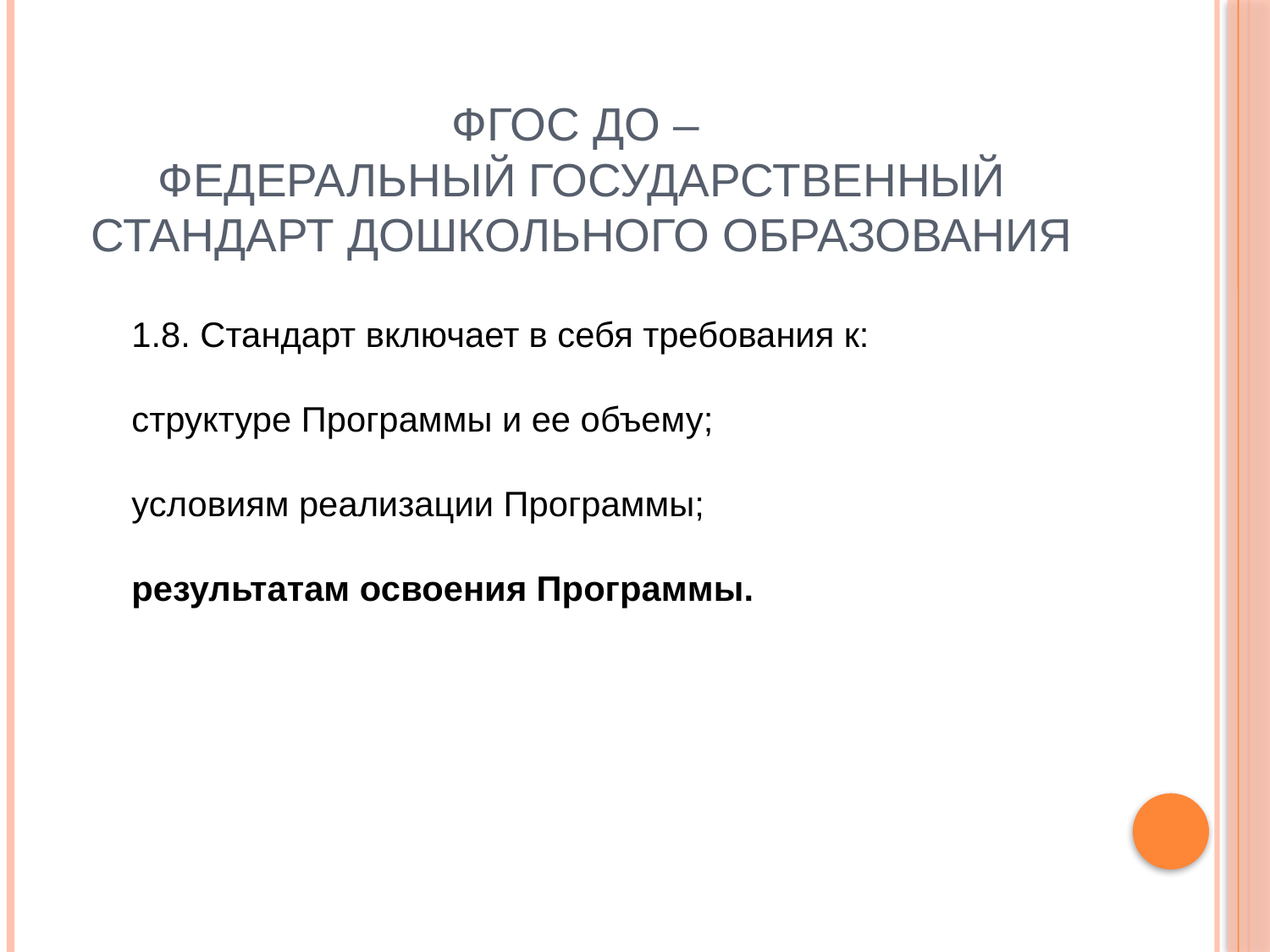

# ФГОС ДО – федеральный государственный стандарт дошкольного образования

1.8. Стандарт включает в себя требования к:

структуре Программы и ее объему;

условиям реализации Программы;

результатам освоения Программы.